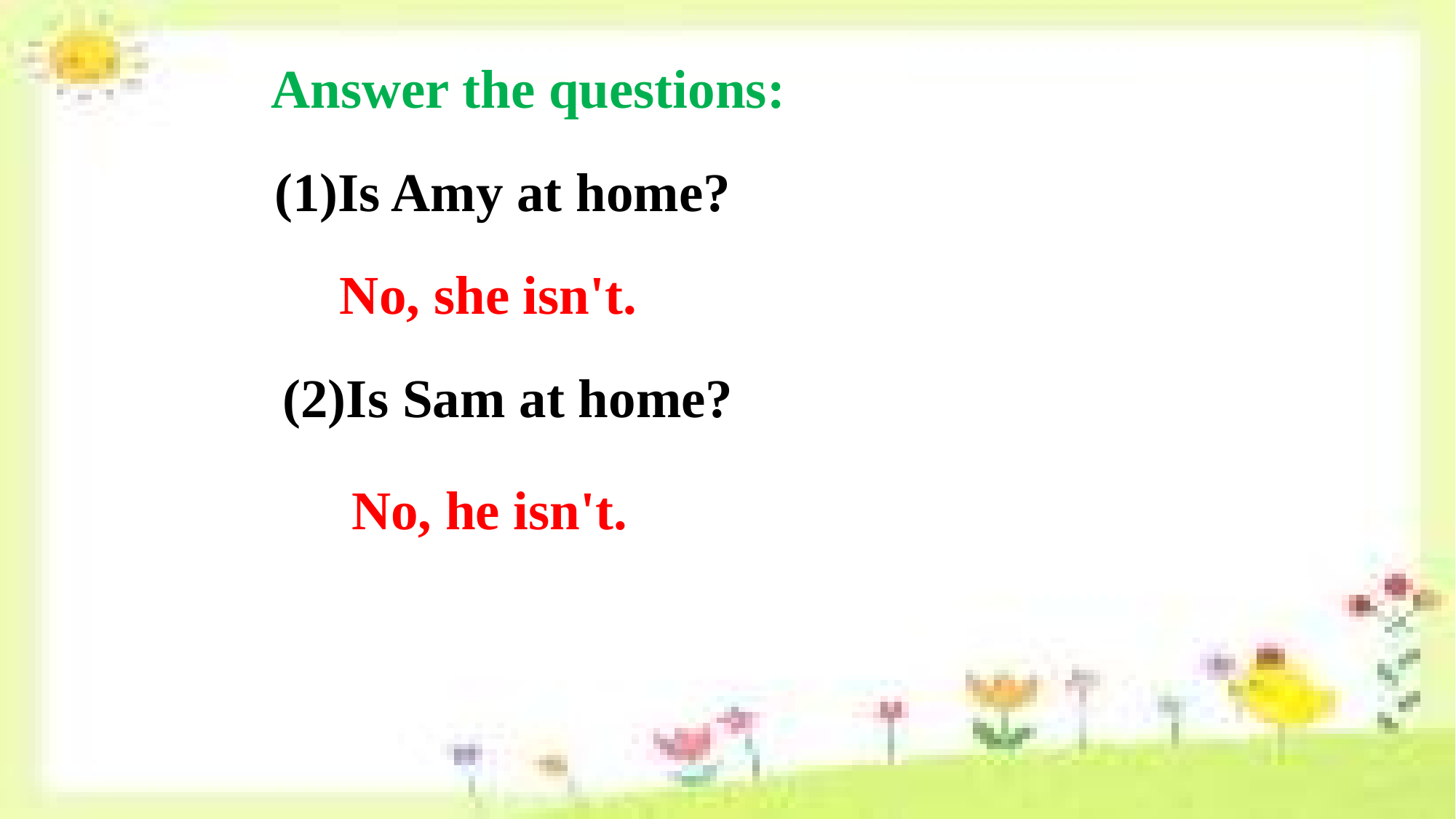

Answer the questions:
(1)Is Amy at home?
No, she isn't.
(2)Is Sam at home?
No, he isn't.